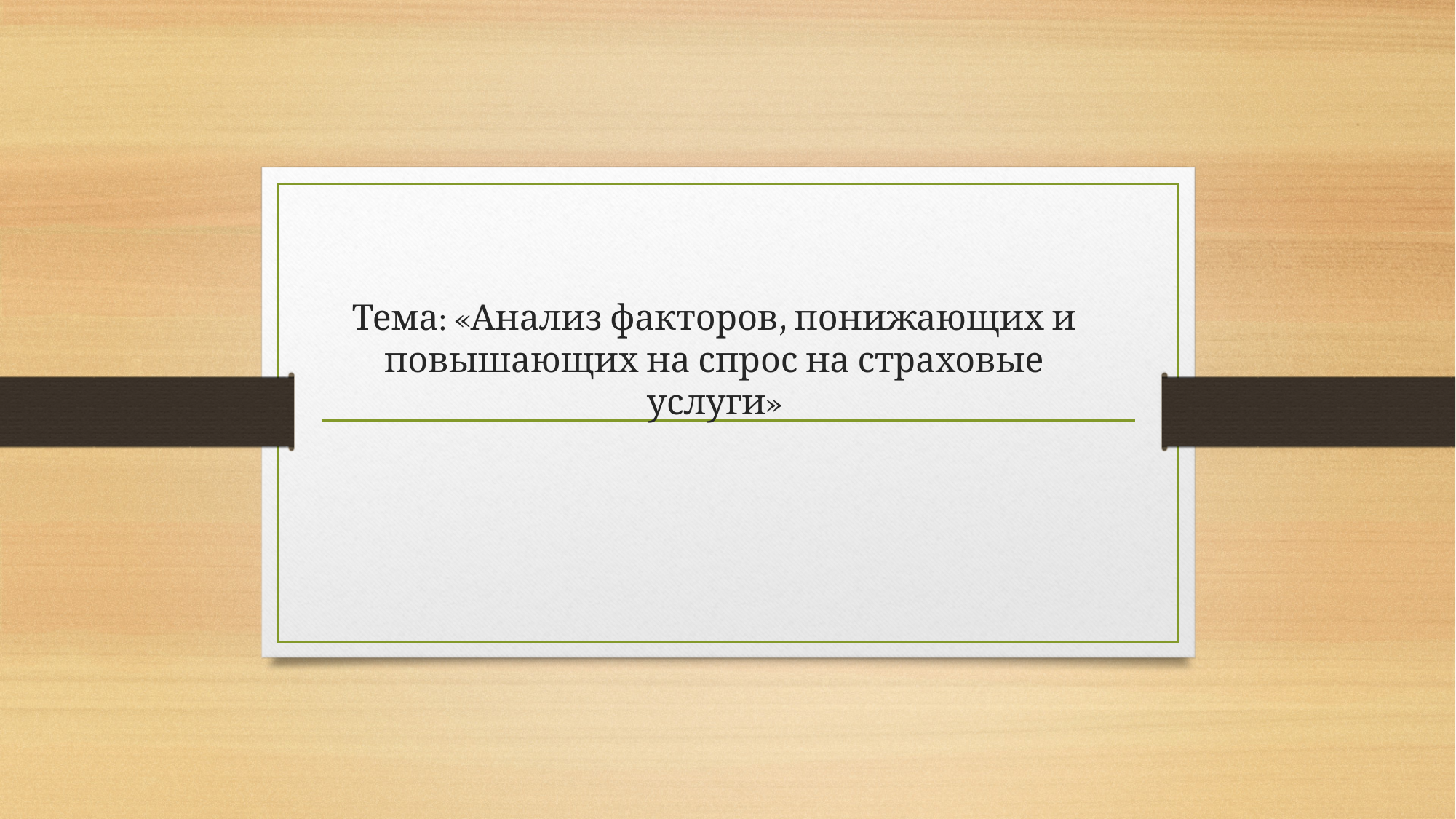

# Тема: «Анализ факторов, понижающих и повышающих на спрос на страховые услуги»